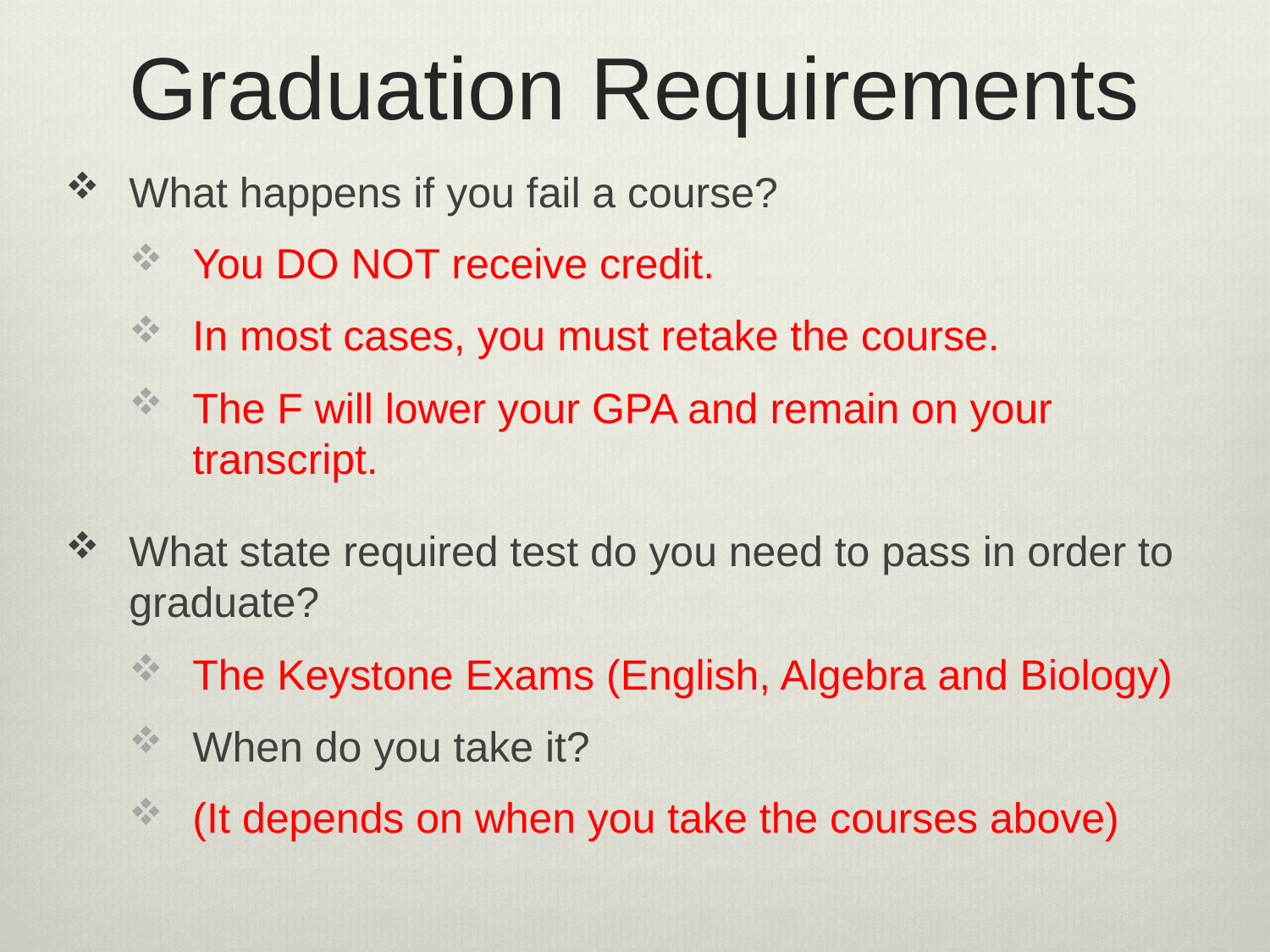

# Graduation Requirements
What happens if you fail a course?
You DO NOT receive credit.
In most cases, you must retake the course.
The F will lower your GPA and remain on your transcript.
What state required test do you need to pass in order to graduate?
The Keystone Exams (English, Algebra and Biology)
When do you take it?
(It depends on when you take the courses above)